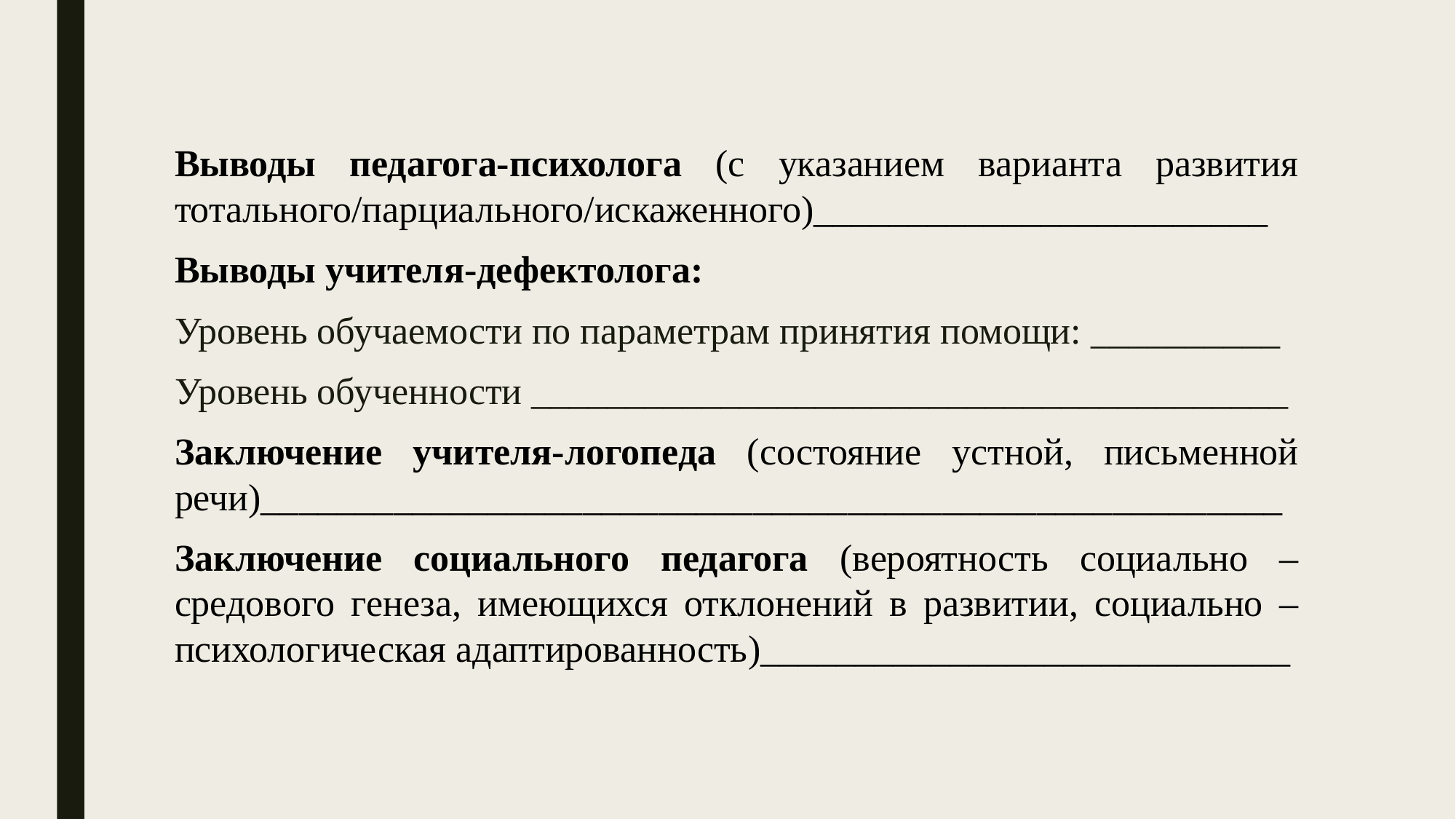

Выводы педагога-психолога (с указанием варианта развития тотального/парциального/искаженного)________________________
Выводы учителя-дефектолога:
Уровень обучаемости по параметрам принятия помощи: __________
Уровень обученности ________________________________________
Заключение учителя-логопеда (состояние устной, письменной речи)______________________________________________________
Заключение социального педагога (вероятность социально – средового генеза, имеющихся отклонений в развитии, социально – психологическая адаптированность)____________________________